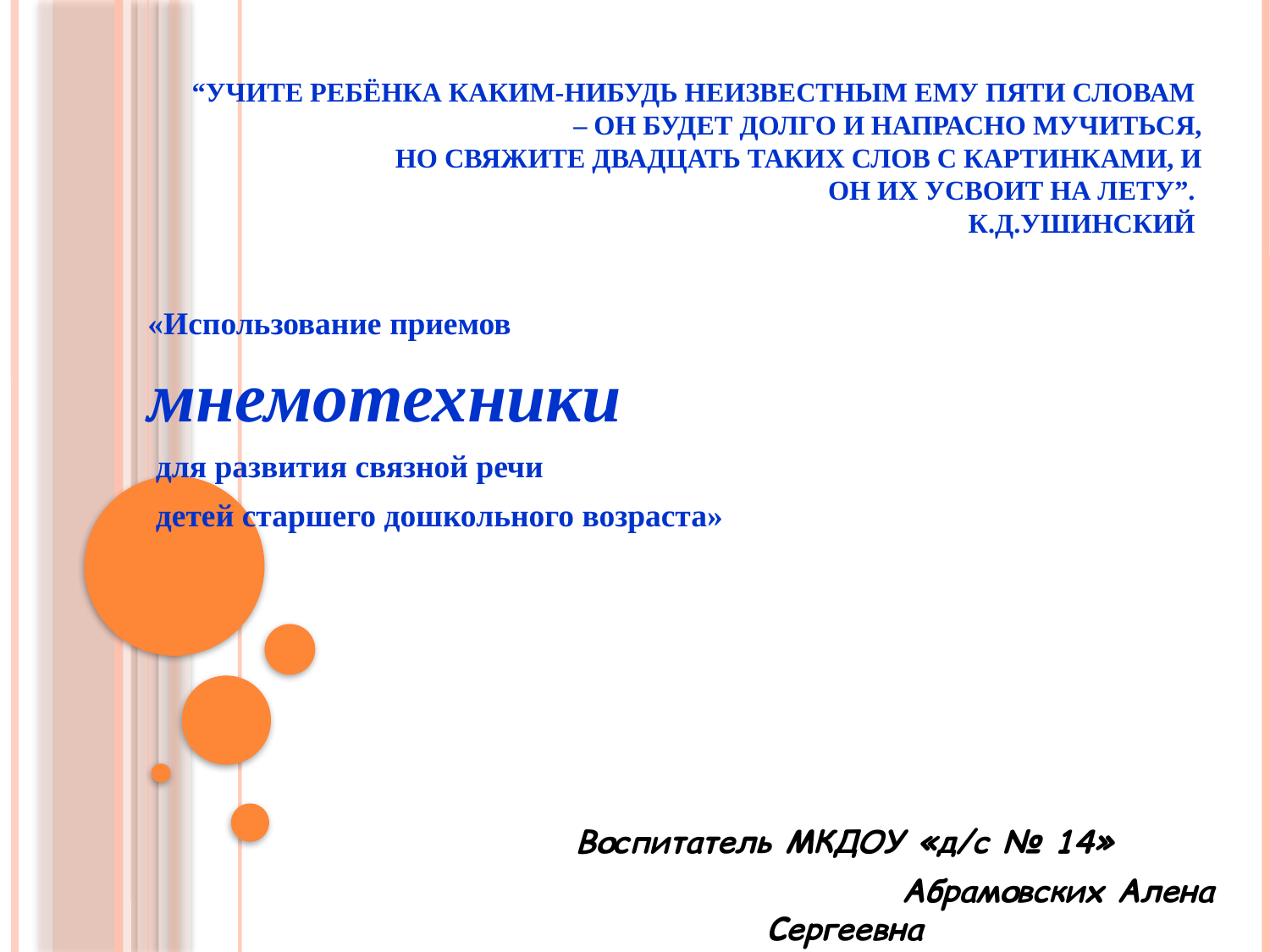

# “Учите ребёнка каким-нибудь неизвестным ему пяти словам – он будет долго и напрасно мучиться, но свяжите двадцать таких слов с картинками, и он их усвоит на лету”. К.Д.Ушинский
«Использование приемов
мнемотехники
 для развития связной речи
 детей старшего дошкольного возраста»

Воспитатель МКДОУ «д/с № 14»
                               Абрамовских Алена Сергеевна